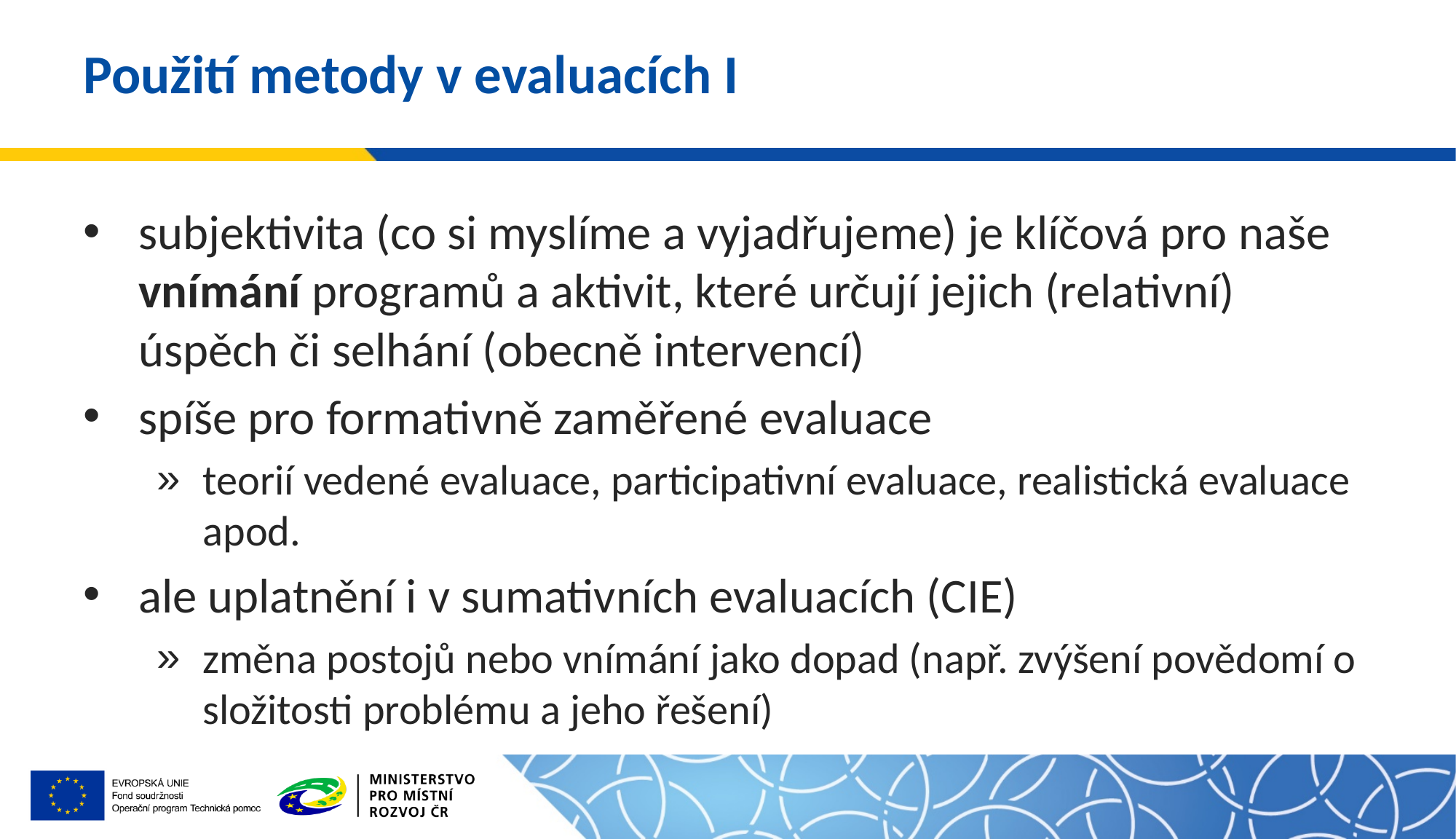

# Použití metody v evaluacích I
subjektivita (co si myslíme a vyjadřujeme) je klíčová pro naše vnímání programů a aktivit, které určují jejich (relativní) úspěch či selhání (obecně intervencí)
spíše pro formativně zaměřené evaluace
teorií vedené evaluace, participativní evaluace, realistická evaluace apod.
ale uplatnění i v sumativních evaluacích (CIE)
změna postojů nebo vnímání jako dopad (např. zvýšení povědomí o složitosti problému a jeho řešení)